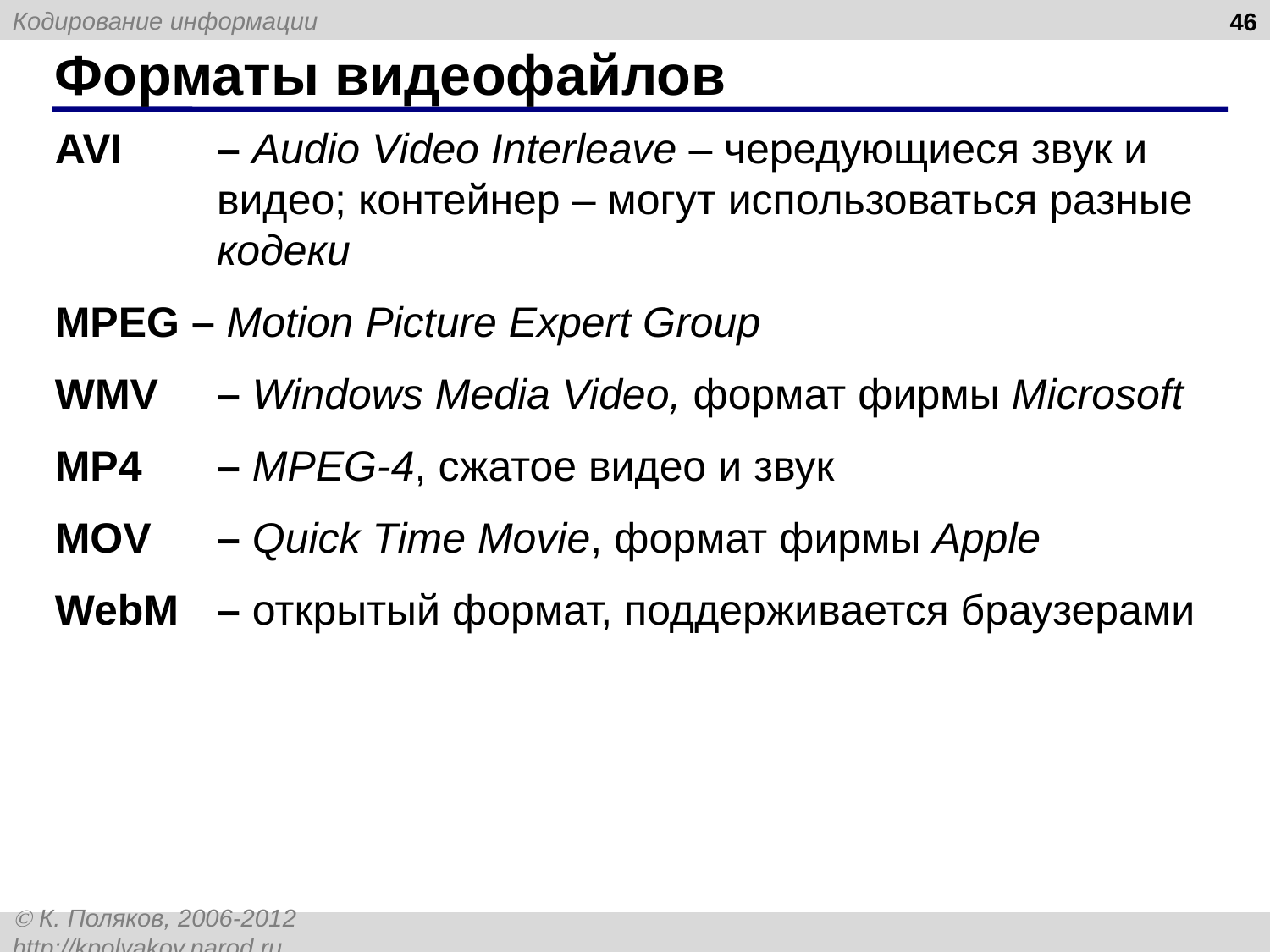

46
# Форматы видеофайлов
AVI 	– Audio Video Interleave – чередующиеся звук и видео; контейнер – могут использоваться разные кодеки
MPEG – Motion Picture Expert Group
WMV 	– Windows Media Video, формат фирмы Microsoft
MP4 	– MPEG-4, сжатое видео и звук
MOV 	– Quick Time Movie, формат фирмы Apple
WebM 	– открытый формат, поддерживается браузерами